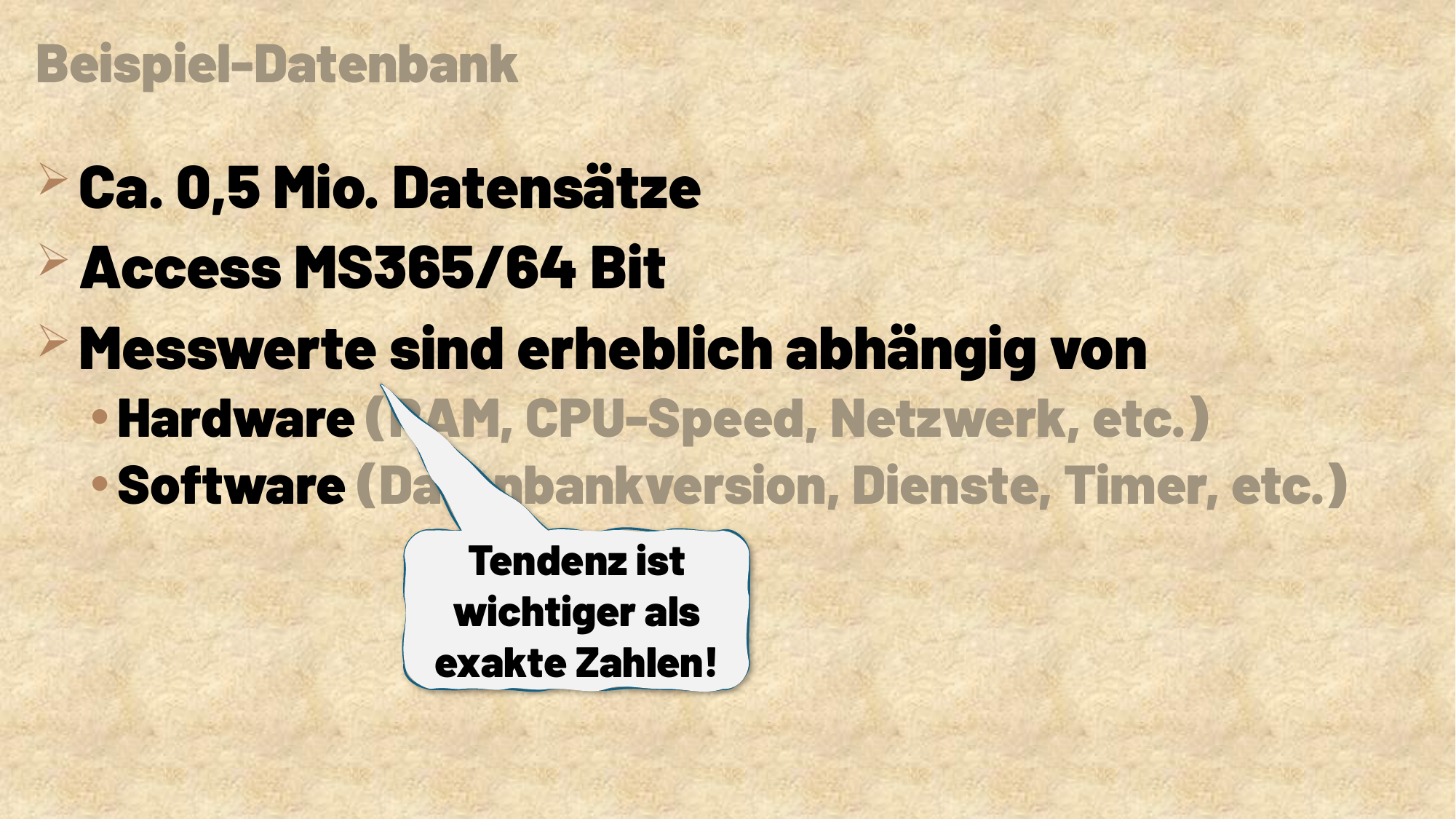

# Beispiel-Datenbank
Ca. 0,5 Mio. Datensätze
Access MS365/64 Bit
Messwerte sind erheblich abhängig von
Hardware (RAM, CPU-Speed, Netzwerk, etc.)
Software (Datenbankversion, Dienste, Timer, etc.)

Tendenz ist wichtiger als exakte Zahlen!